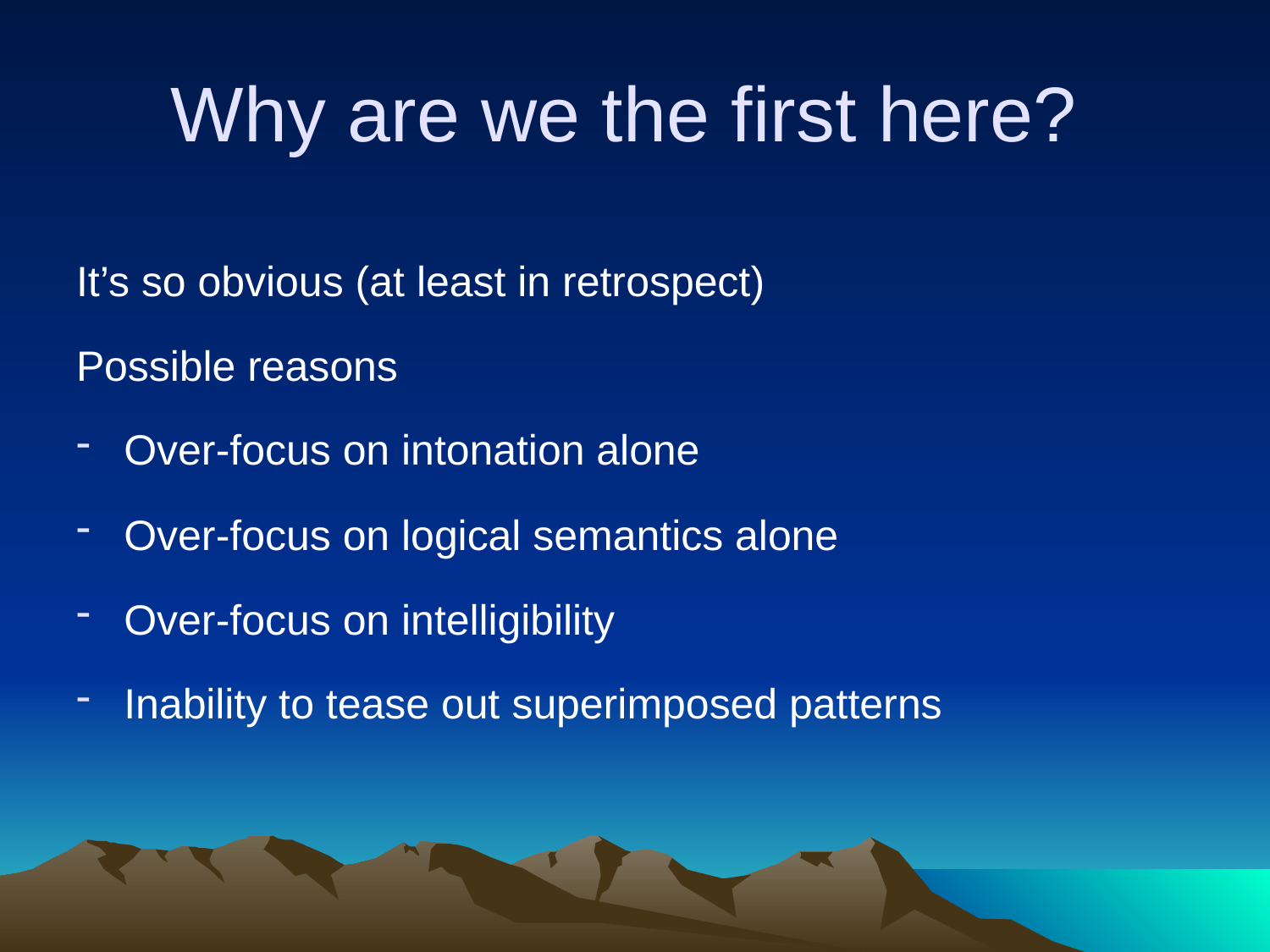

# Why are we the first here?
It’s so obvious (at least in retrospect)
Possible reasons
Over-focus on intonation alone
Over-focus on logical semantics alone
Over-focus on intelligibility
Inability to tease out superimposed patterns